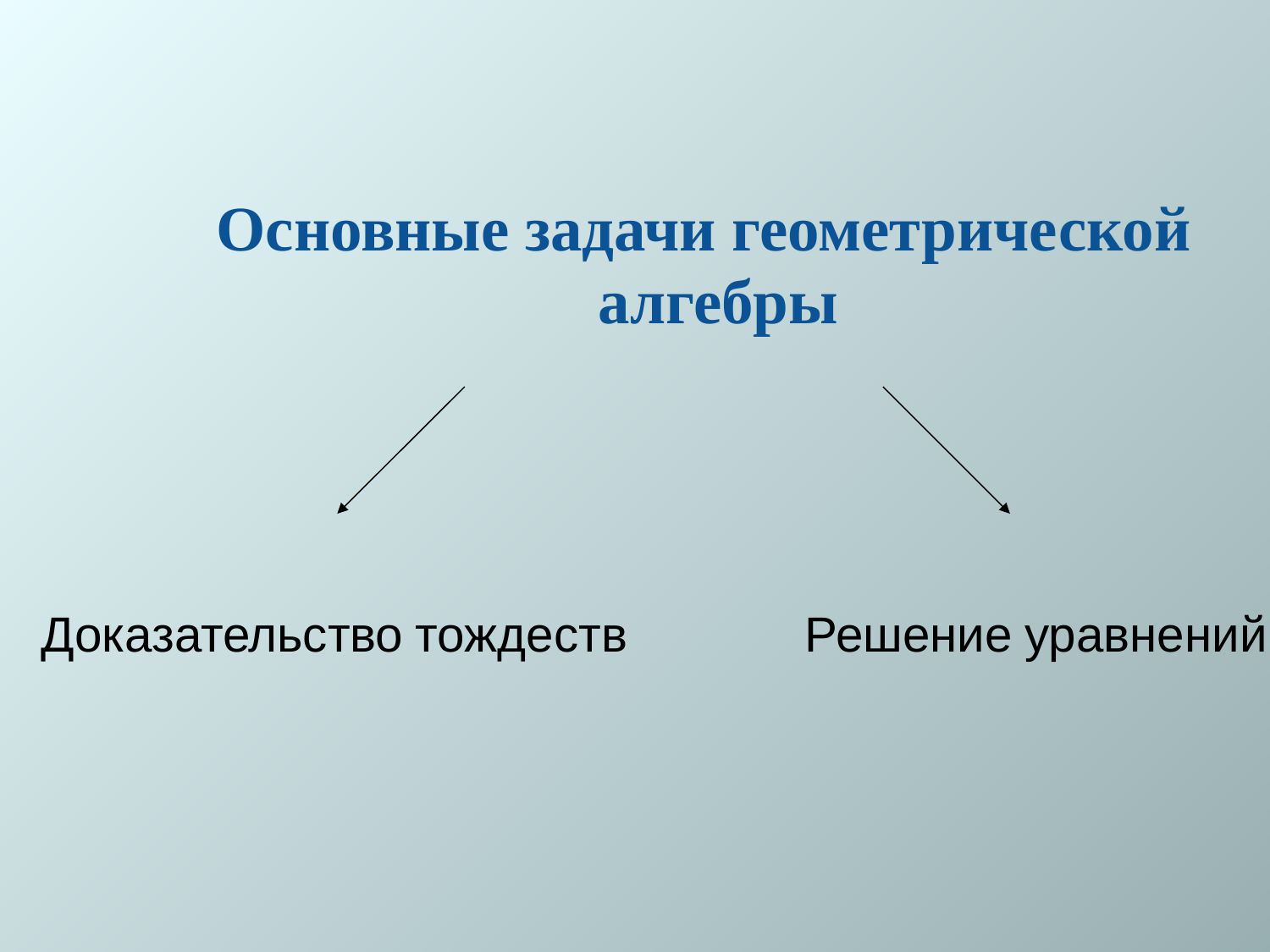

# Основные задачи геометрической алгебры

Доказательство тождеств
Решение уравнений